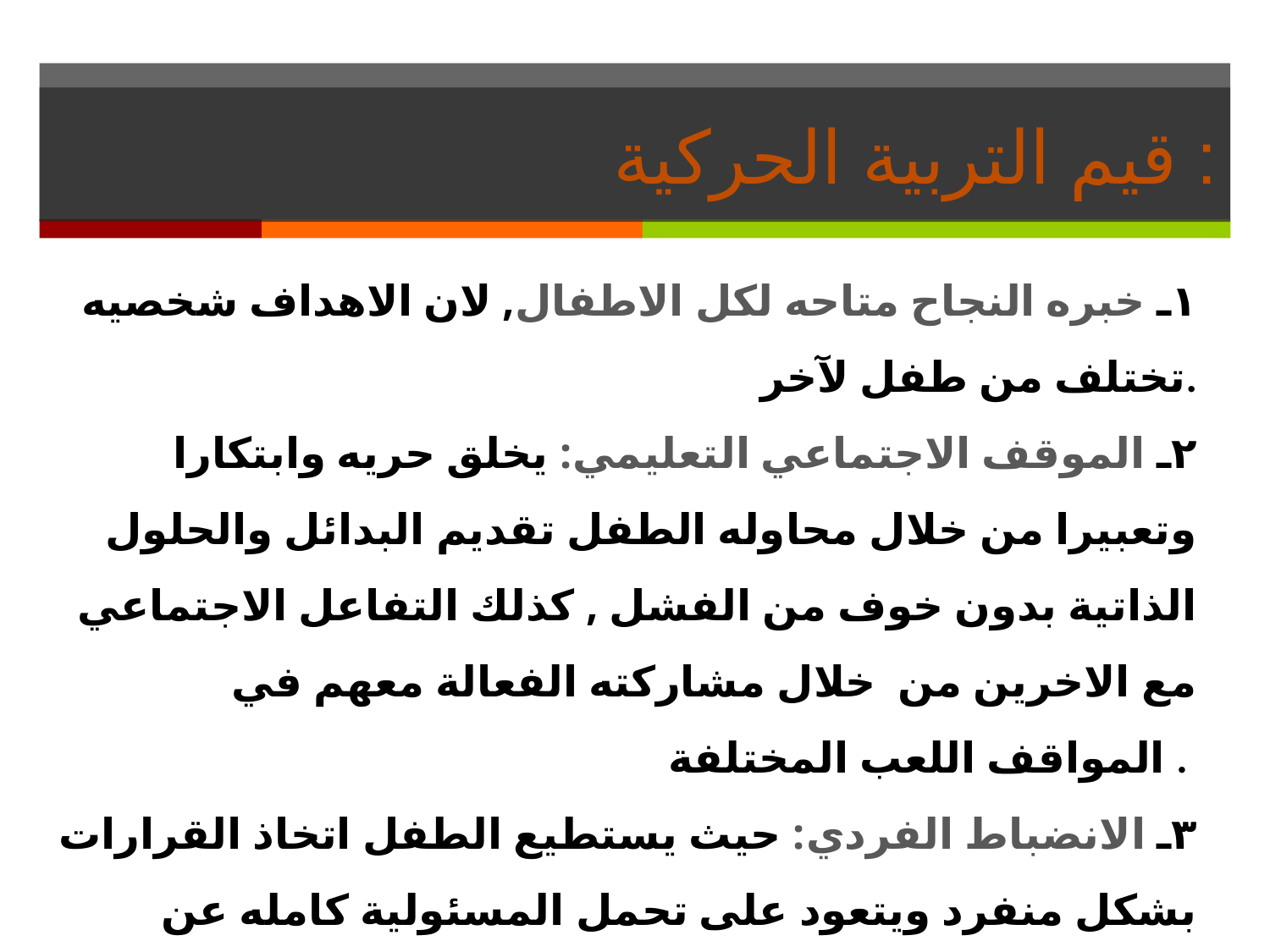

# قيم التربية الحركية :
١ـ خبره النجاح متاحه لكل الاطفال, لان الاهداف شخصيه تختلف من طفل لآخر.
٢ـ الموقف الاجتماعي التعليمي: يخلق حريه وابتكارا وتعبيرا من خلال محاوله الطفل تقديم البدائل والحلول الذاتية بدون خوف من الفشل , كذلك التفاعل الاجتماعي مع الاخرين من  خلال مشاركته الفعالة معهم في المواقف اللعب المختلفة .
٣ـ الانضباط الفردي: حيث يستطيع الطفل اتخاذ القرارات بشكل منفرد ويتعود على تحمل المسئولية كامله عن سلوكه, ويتبع التعليمات المعطاة له.
٤ـ الرضا والنتائج السارة: من خلال اندماج الأطفال في عمليات التعلم والأداء الحركي المناسب.